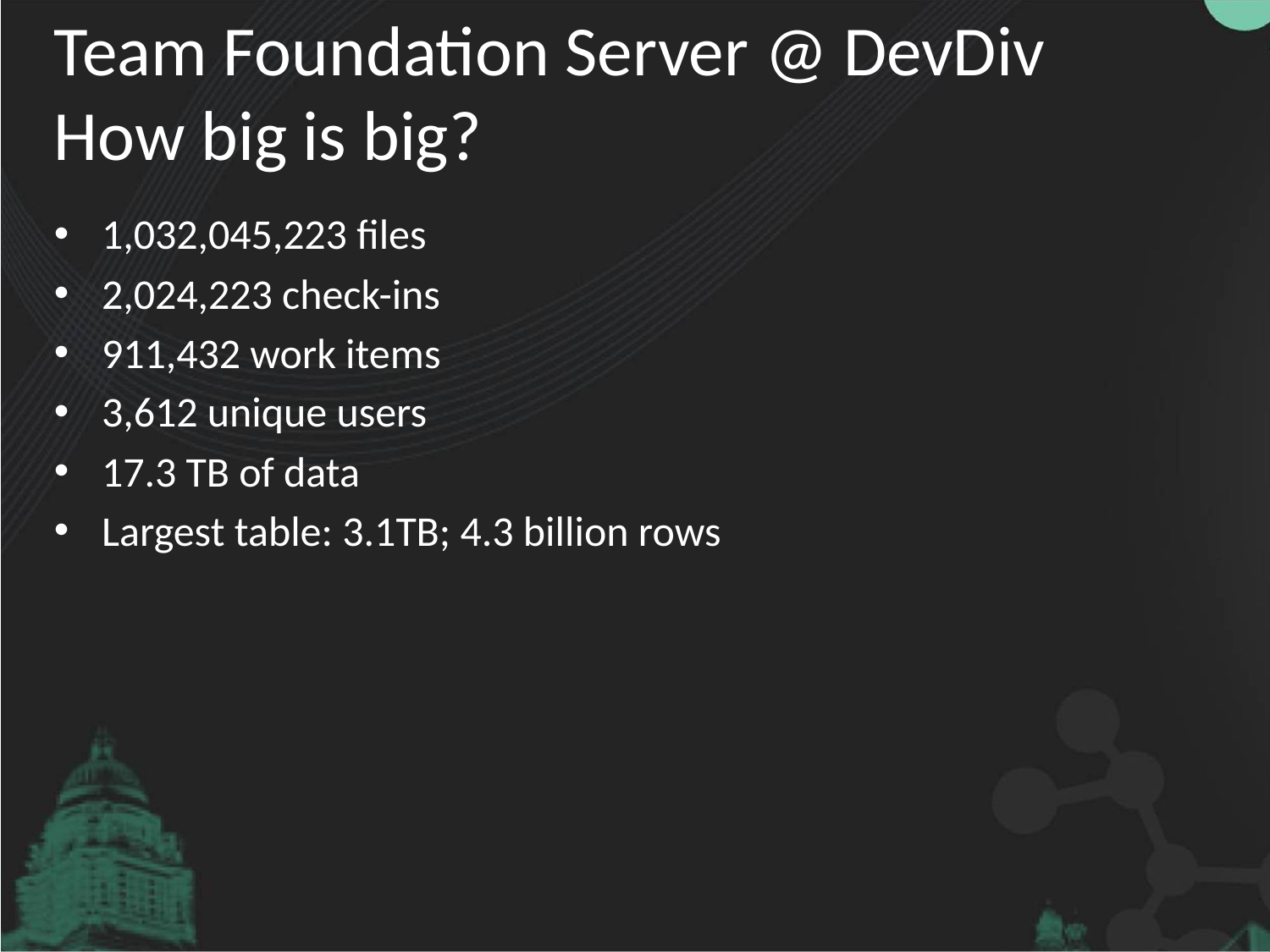

# Team Foundation Server @ DevDiv How big is big?
1,032,045,223 files
2,024,223 check-ins
911,432 work items
3,612 unique users
17.3 TB of data
Largest table: 3.1TB; 4.3 billion rows